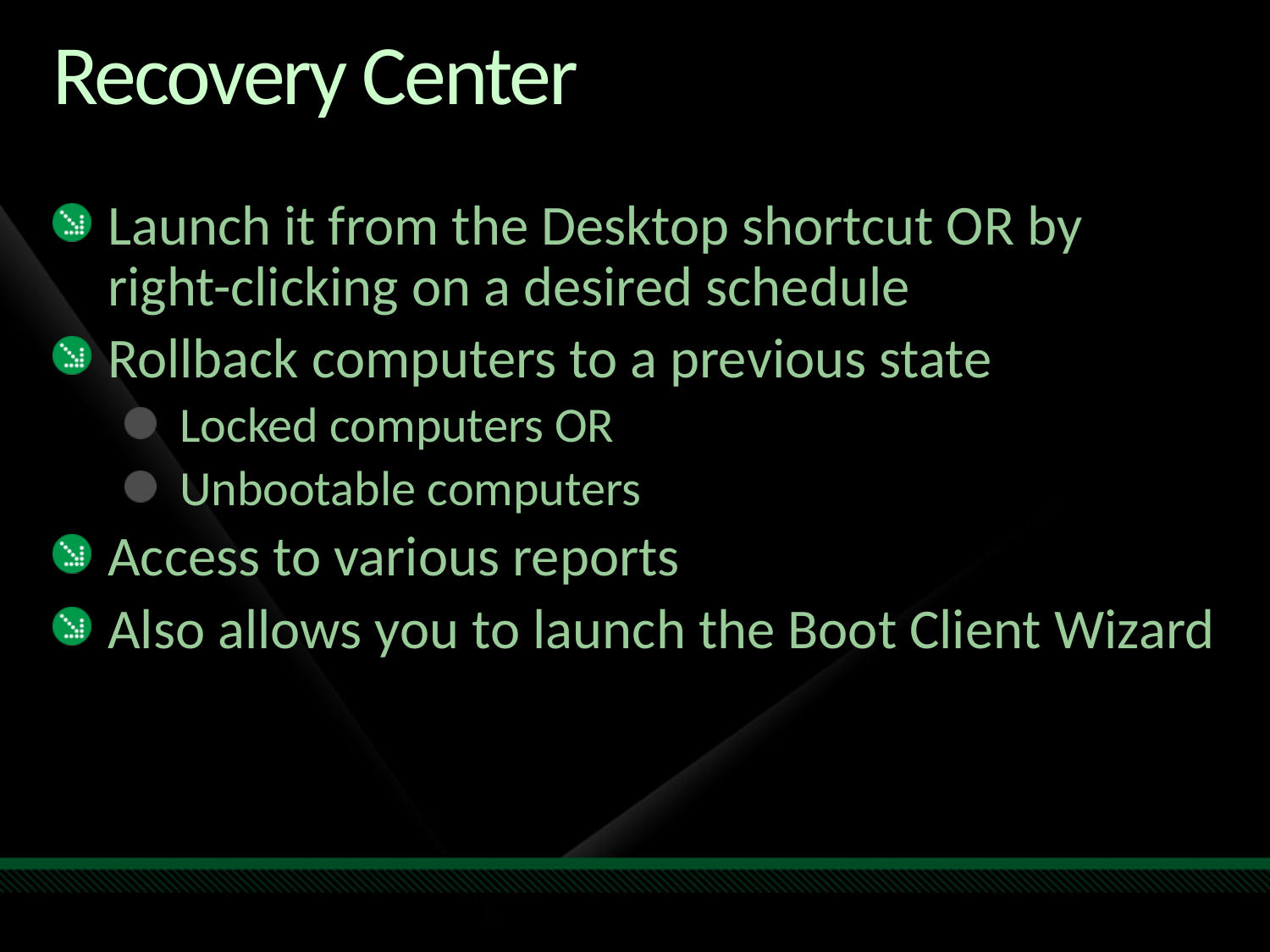

# Recovery Center
Launch it from the Desktop shortcut OR by right-clicking on a desired schedule
Rollback computers to a previous state
Locked computers OR
Unbootable computers
Access to various reports
Also allows you to launch the Boot Client Wizard